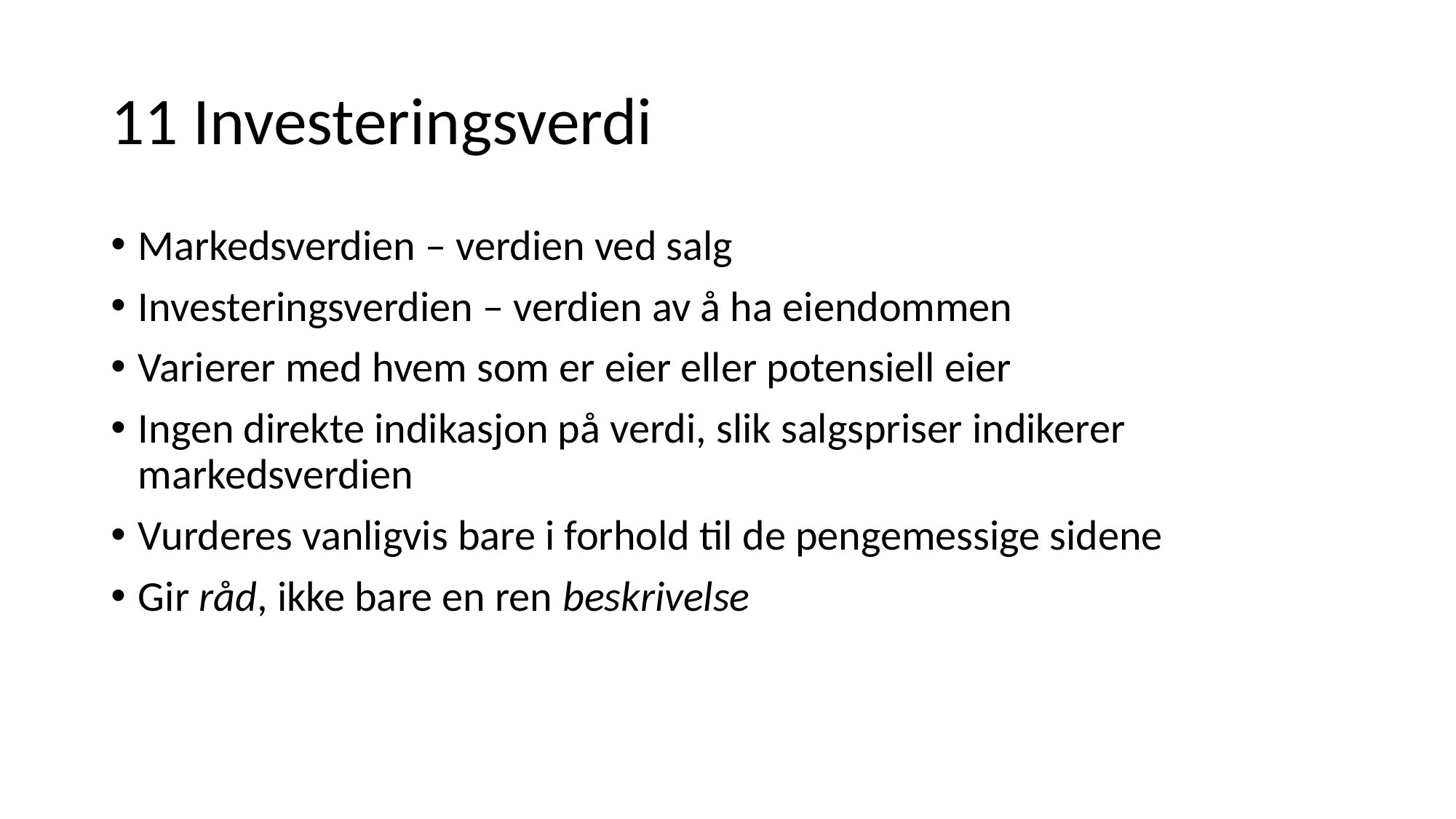

# 11 Investeringsverdi
Markedsverdien – verdien ved salg
Investeringsverdien – verdien av å ha eiendommen
Varierer med hvem som er eier eller potensiell eier
Ingen direkte indikasjon på verdi, slik salgspriser indikerer markedsverdien
Vurderes vanligvis bare i forhold til de pengemessige sidene
Gir råd, ikke bare en ren beskrivelse